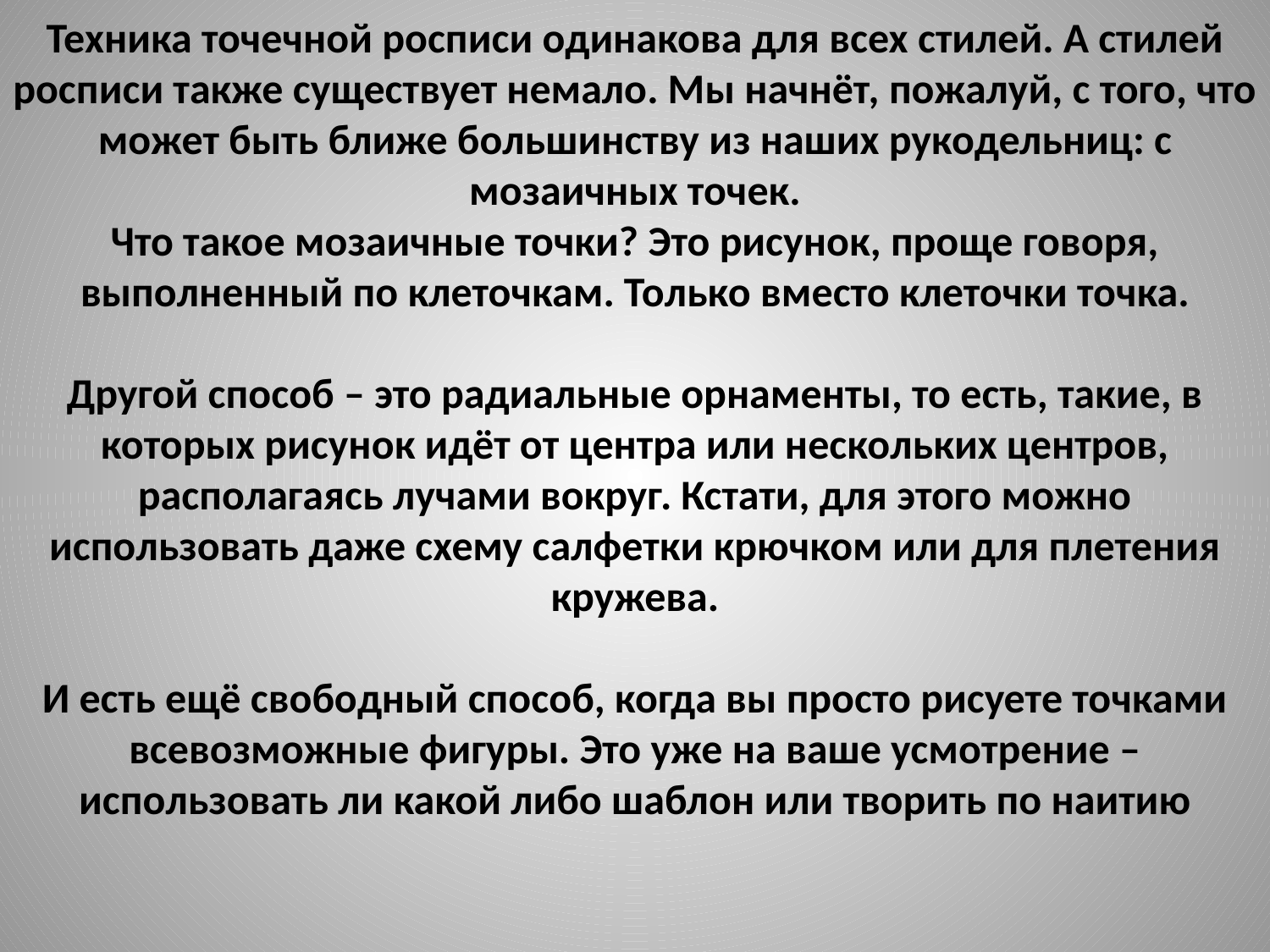

# Техника точечной росписи одинакова для всех стилей. А стилей росписи также существует немало. Мы начнёт, пожалуй, с того, что может быть ближе большинству из наших рукодельниц: с мозаичных точек. Что такое мозаичные точки? Это рисунок, проще говоря, выполненный по клеточкам. Только вместо клеточки точка. Другой способ – это радиальные орнаменты, то есть, такие, в которых рисунок идёт от центра или нескольких центров, располагаясь лучами вокруг. Кстати, для этого можно использовать даже схему салфетки крючком или для плетения кружева. И есть ещё свободный способ, когда вы просто рисуете точками всевозможные фигуры. Это уже на ваше усмотрение – использовать ли какой либо шаблон или творить по наитию